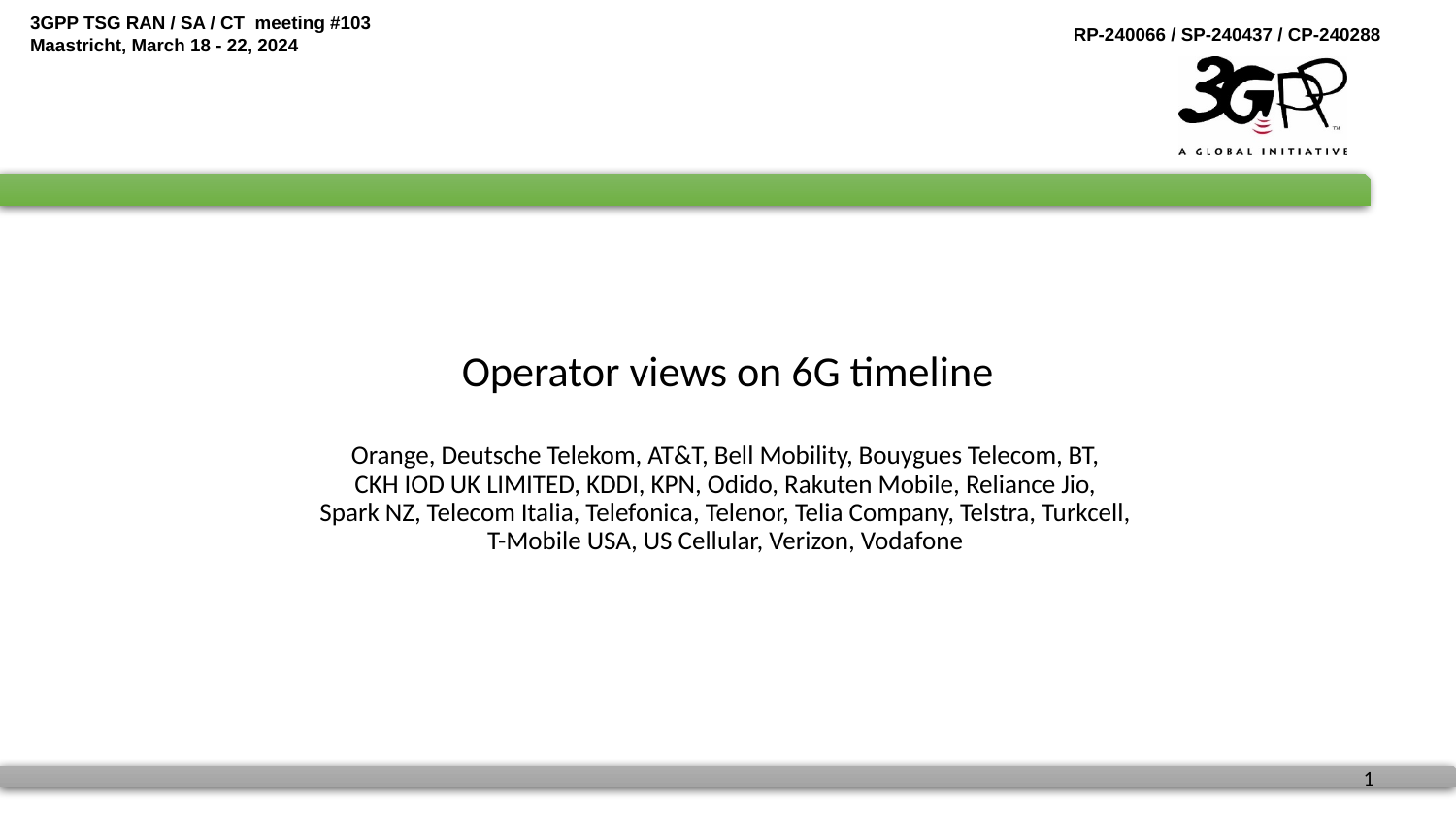

# Operator views on 6G timeline Orange, Deutsche Telekom, AT&T, Bell Mobility, Bouygues Telecom, BT, CKH IOD UK LIMITED, KDDI, KPN, Odido, Rakuten Mobile, Reliance Jio, Spark NZ, Telecom Italia, Telefonica, Telenor, Telia Company, Telstra, Turkcell, T-Mobile USA, US Cellular, Verizon, Vodafone